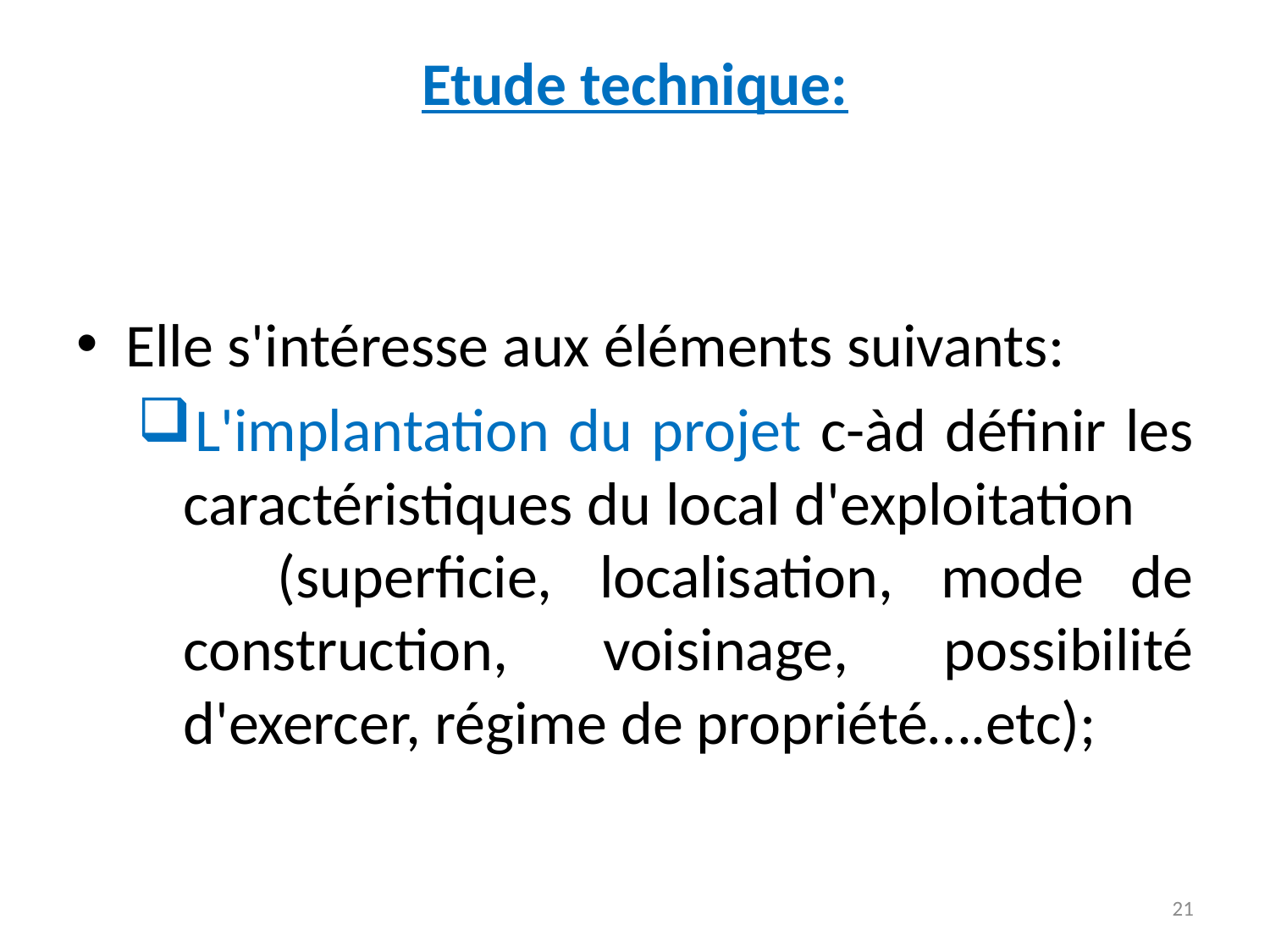

# Etude technique:

Elle s'intéresse aux éléments suivants:
L'implantation du projet c-àd définir les caractéristiques du local d'exploitation       (superficie, localisation, mode de construction, voisinage, possibilité d'exercer, régime de propriété….etc);

21